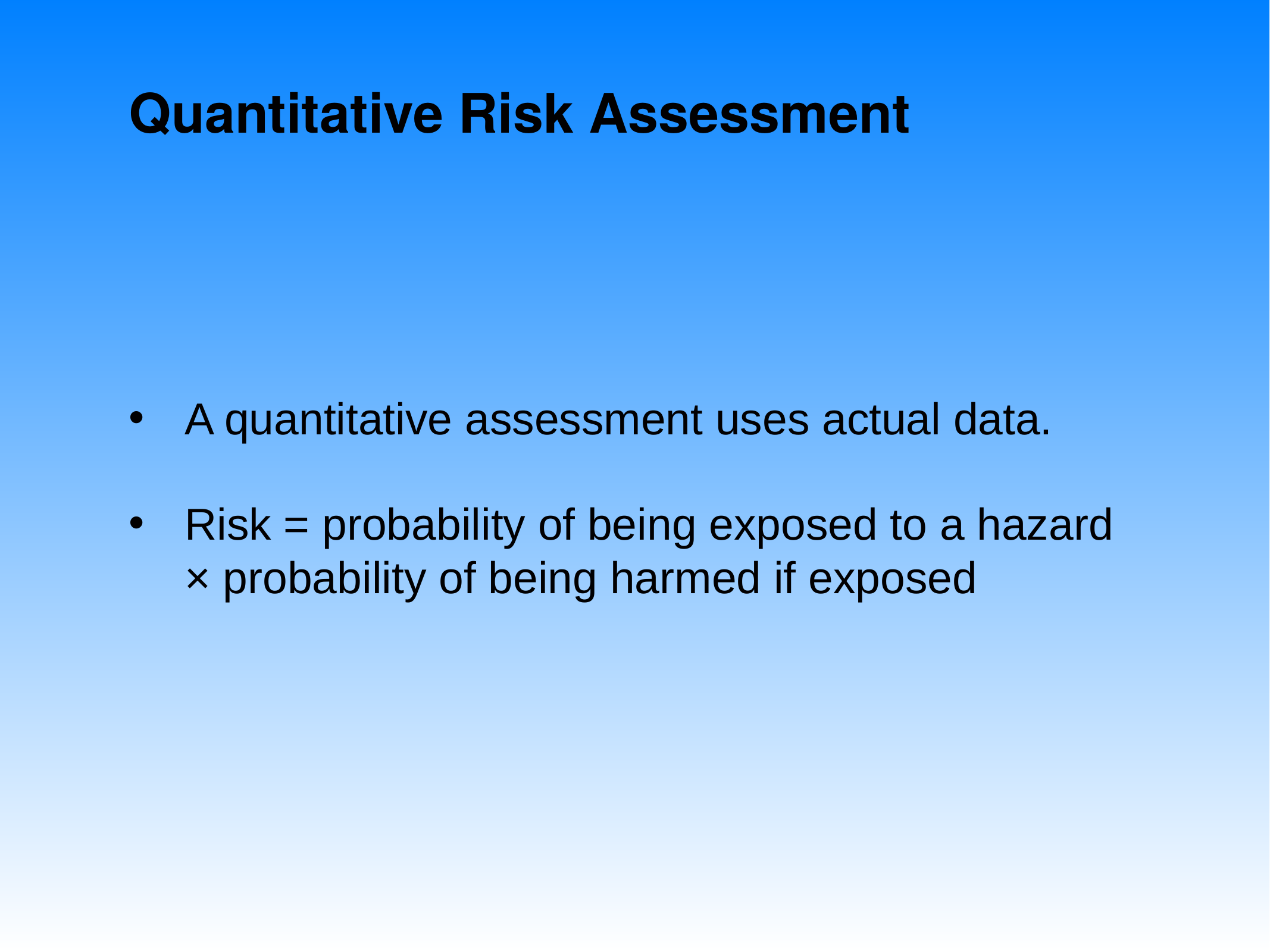

# Quantitative Risk Assessment
A quantitative assessment uses actual data.
Risk = probability of being exposed to a hazard × probability of being harmed if exposed